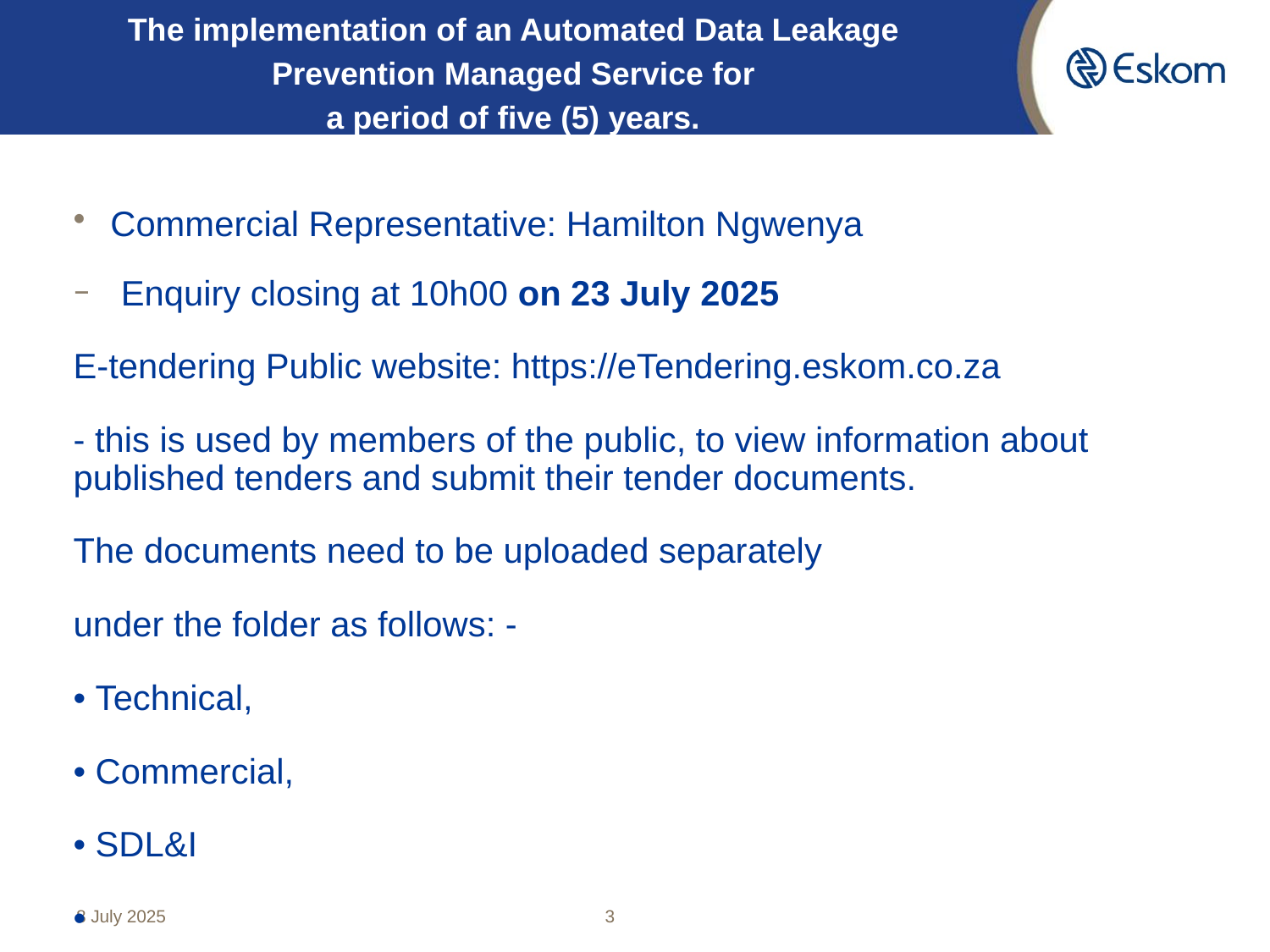

# The implementation of an Automated Data Leakage Prevention Managed Service for a period of five (5) years.
Commercial Representative: Hamilton Ngwenya
Enquiry closing at 10h00 on 23 July 2025
E-tendering Public website: https://eTendering.eskom.co.za
- this is used by members of the public, to view information about published tenders and submit their tender documents.
The documents need to be uploaded separately
under the folder as follows: -
• Technical,
• Commercial,
• SDL&I
•
8 July 2025
3